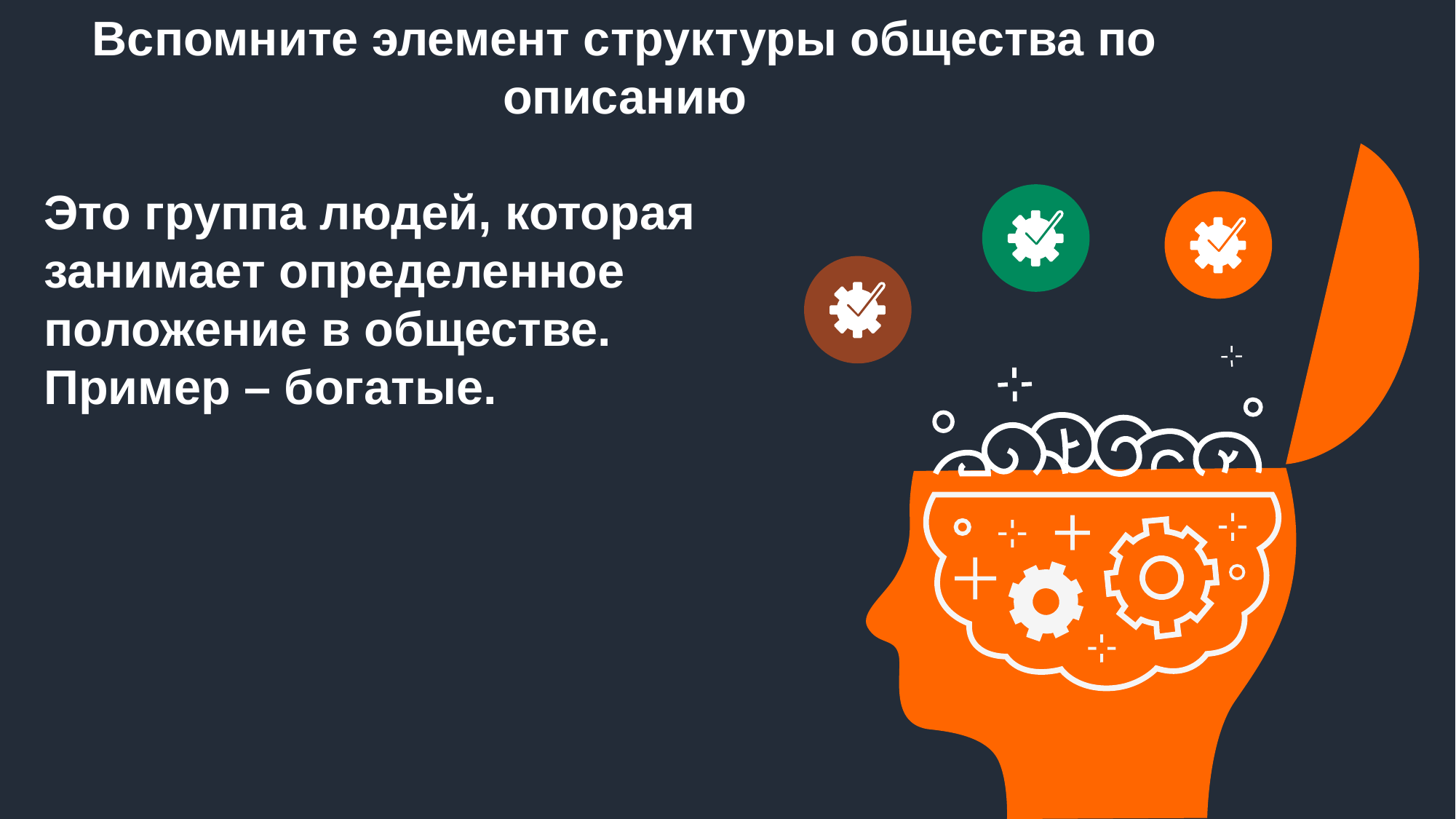

Вспомните элемент структуры общества по описанию

Это группа людей, которая занимает определенное положение в обществе. Пример – богатые.